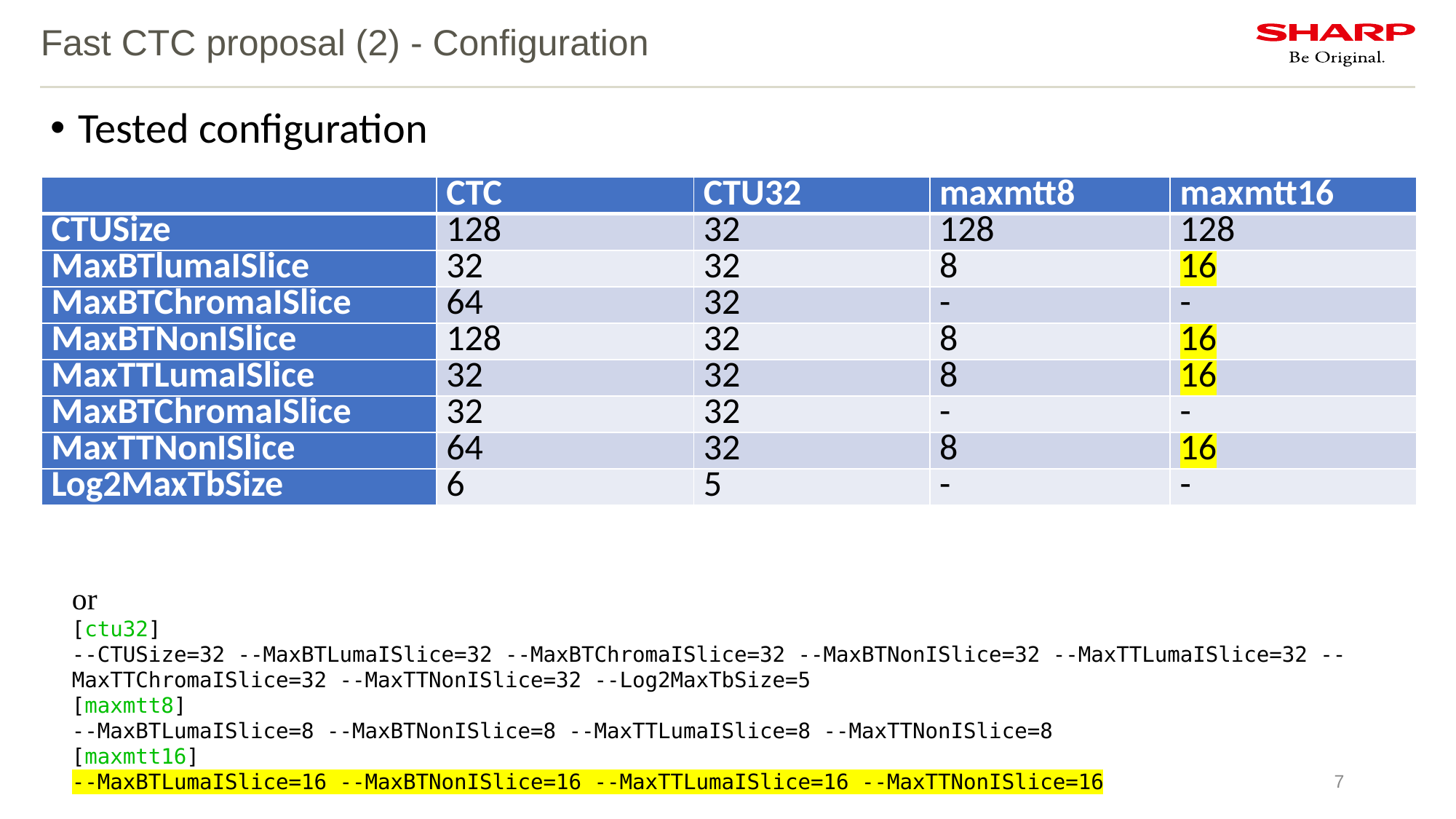

# Fast CTC proposal (2) - Configuration
Tested configuration
|  | CTC | CTU32 | maxmtt8 | maxmtt16 |
| --- | --- | --- | --- | --- |
| CTUSize | 128 | 32 | 128 | 128 |
| MaxBTlumaISlice | 32 | 32 | 8 | 16 |
| MaxBTChromaISlice | 64 | 32 | - | - |
| MaxBTNonISlice | 128 | 32 | 8 | 16 |
| MaxTTLumaISlice | 32 | 32 | 8 | 16 |
| MaxBTChromaISlice | 32 | 32 | - | - |
| MaxTTNonISlice | 64 | 32 | 8 | 16 |
| Log2MaxTbSize | 6 | 5 | - | - |
or
[ctu32]
--CTUSize=32 --MaxBTLumaISlice=32 --MaxBTChromaISlice=32 --MaxBTNonISlice=32 --MaxTTLumaISlice=32 --MaxTTChromaISlice=32 --MaxTTNonISlice=32 --Log2MaxTbSize=5
[maxmtt8]
--MaxBTLumaISlice=8 --MaxBTNonISlice=8 --MaxTTLumaISlice=8 --MaxTTNonISlice=8
[maxmtt16]
--MaxBTLumaISlice=16 --MaxBTNonISlice=16 --MaxTTLumaISlice=16 --MaxTTNonISlice=16
7